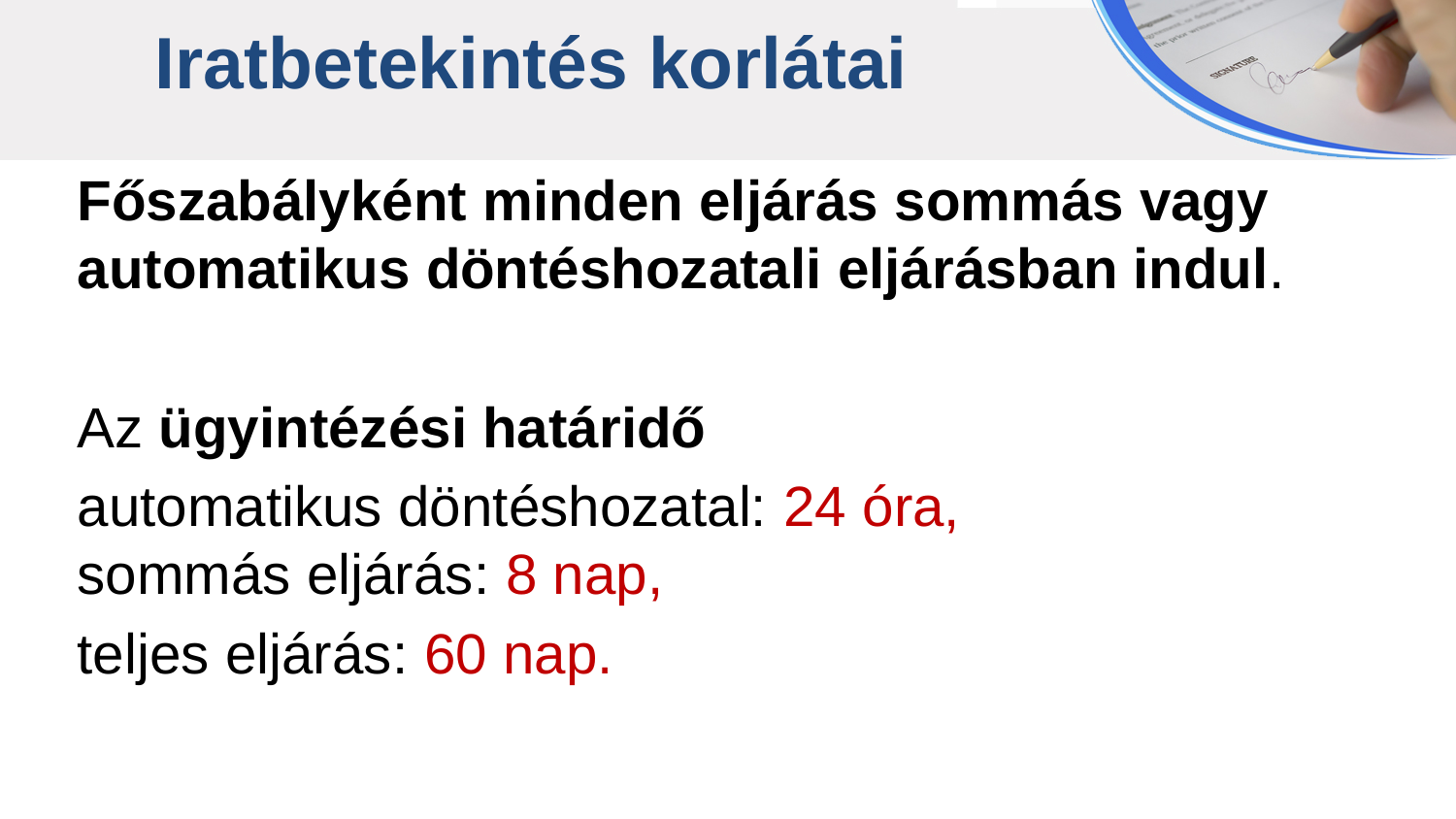

Iratbetekintés korlátai
Főszabályként minden eljárás sommás vagy automatikus döntéshozatali eljárásban indul.

Az ügyintézési határidő
automatikus döntéshozatal: 24 óra,
sommás eljárás: 8 nap,
teljes eljárás: 60 nap.